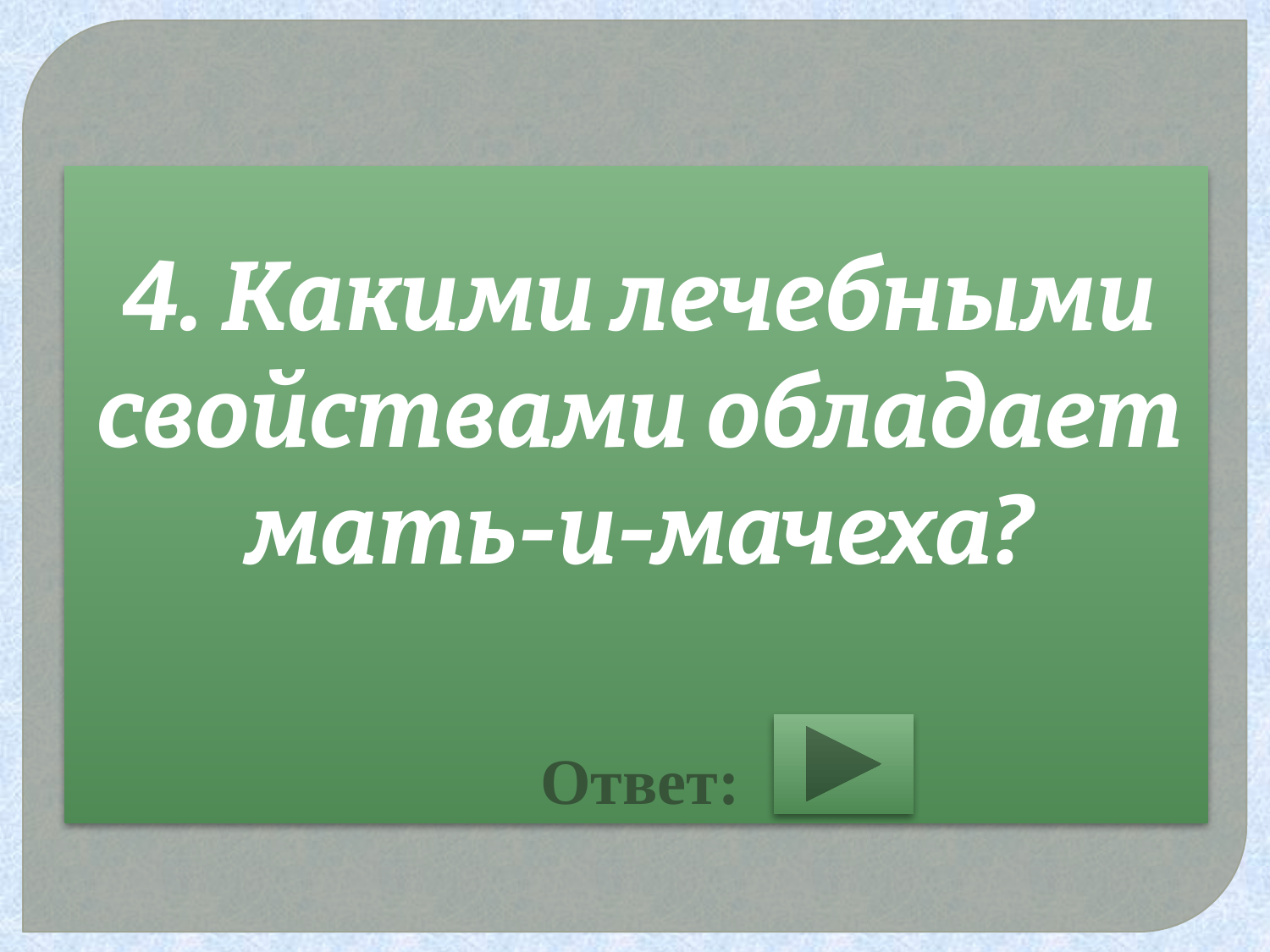

# 4. Какими лечебными свойствами обладает мать-и-мачеха? Ответ: